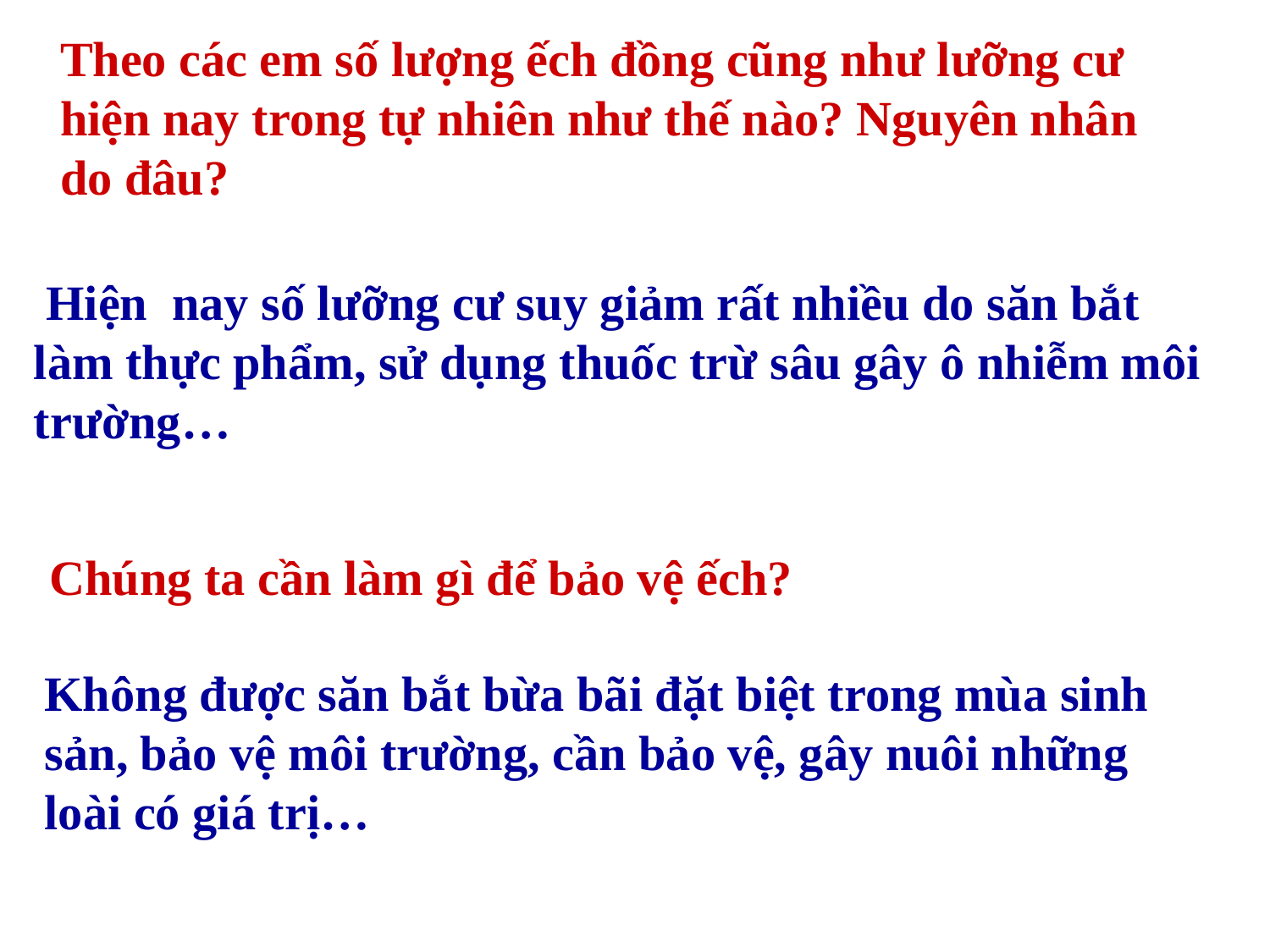

Theo các em số lượng ếch đồng cũng như lưỡng cư hiện nay trong tự nhiên như thế nào? Nguyên nhân do đâu?

 Hiện  nay số lưỡng cư suy giảm rất nhiều do săn bắt làm thực phẩm, sử dụng thuốc trừ sâu gây ô nhiễm môi trường…
Chúng ta cần làm gì để bảo vệ ếch?
Không được săn bắt bừa bãi đặt biệt trong mùa sinh sản, bảo vệ môi trường, cần bảo vệ, gây nuôi những loài có giá trị…